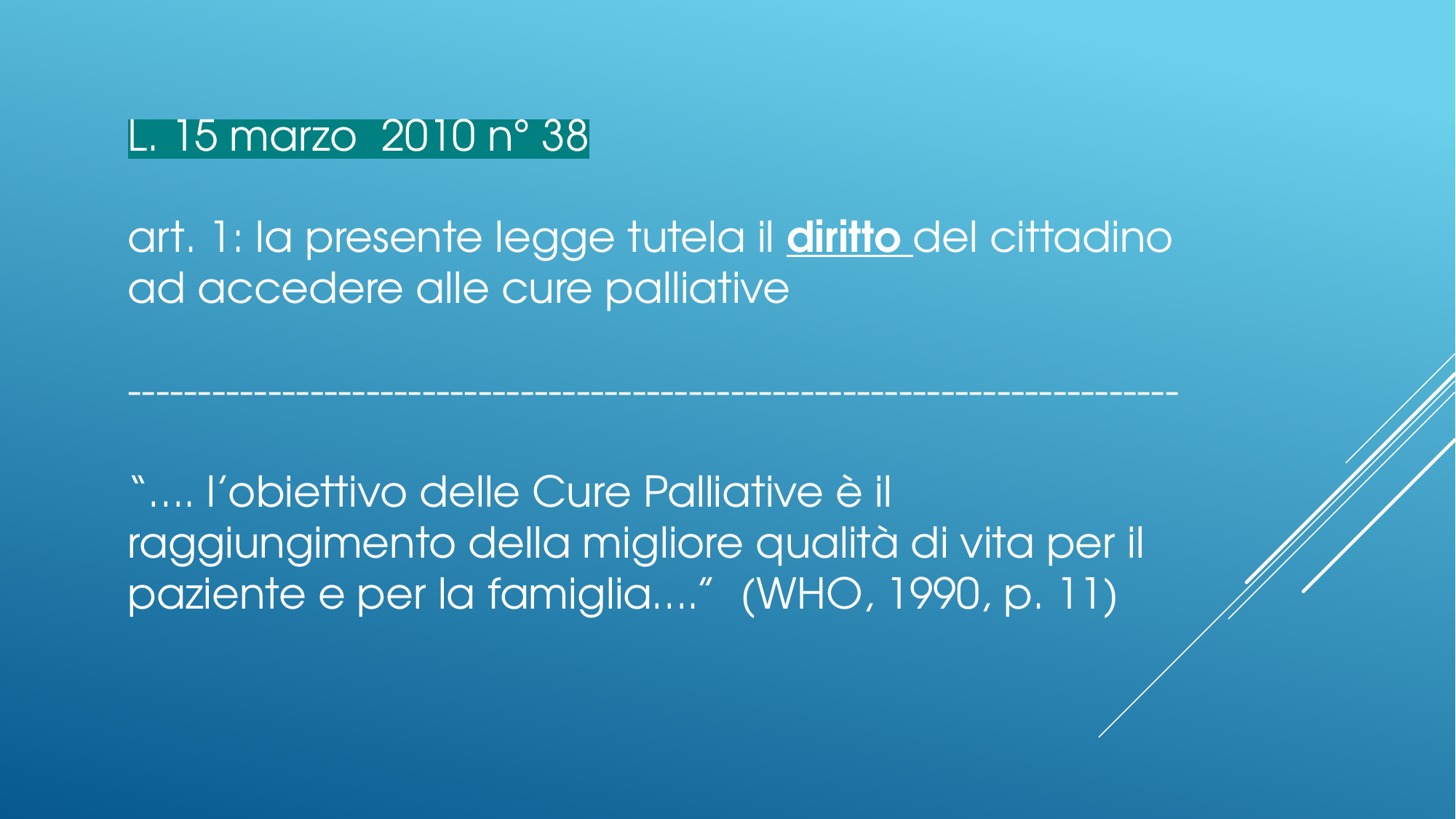

L. 15 marzo  2010 n° 38

art. 1: la presente legge tutela il diritto del cittadino ad accedere alle cure palliative

---------------------------------------------------------------------------

“…. l’obiettivo delle Cure Palliative è il raggiungimento della migliore qualità di vita per il paziente e per la famiglia….”  (WHO, 1990, p. 11)